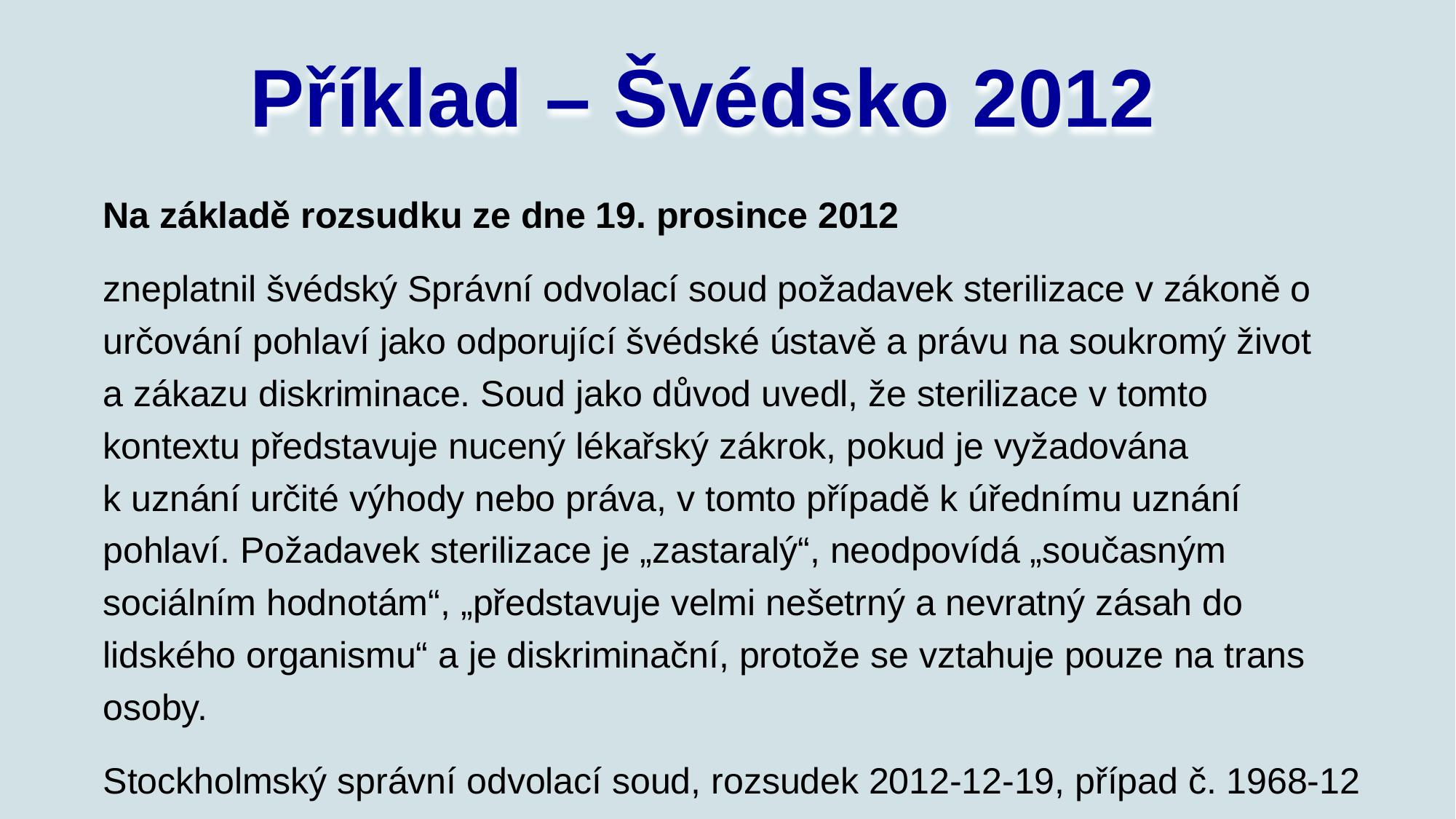

# Příklad – Švédsko 2012
   Na základě rozsudku ze dne 19. prosince 2012

   zneplatnil švédský Správní odvolací soud požadavek sterilizace v zákoně o
   určování pohlaví jako odporující švédské ústavě a právu na soukromý život
   a zákazu diskriminace. Soud jako důvod uvedl, že sterilizace v tomto
   kontextu představuje nucený lékařský zákrok, pokud je vyžadována
   k uznání určité výhody nebo práva, v tomto případě k úřednímu uznání
   pohlaví. Požadavek sterilizace je „zastaralý“, neodpovídá „současným
   sociálním hodnotám“, „představuje velmi nešetrný a nevratný zásah do
   lidského organismu“ a je diskriminační, protože se vztahuje pouze na trans
   osoby.

   Stockholmský správní odvolací soud, rozsudek 2012-12-19, případ č. 1968-12